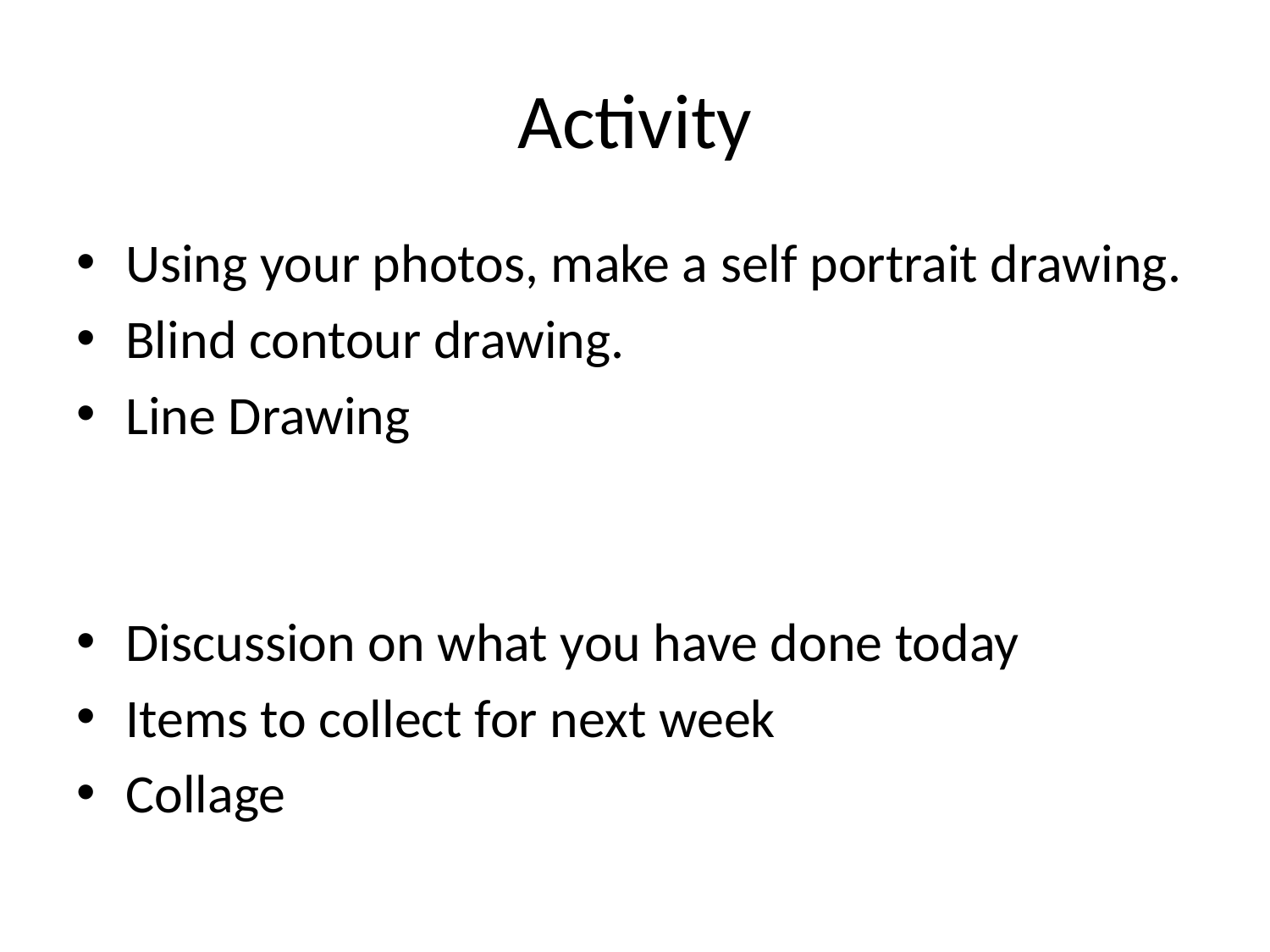

# Activity
Using your photos, make a self portrait drawing.
Blind contour drawing.
Line Drawing

Discussion on what you have done today
Items to collect for next week
Collage